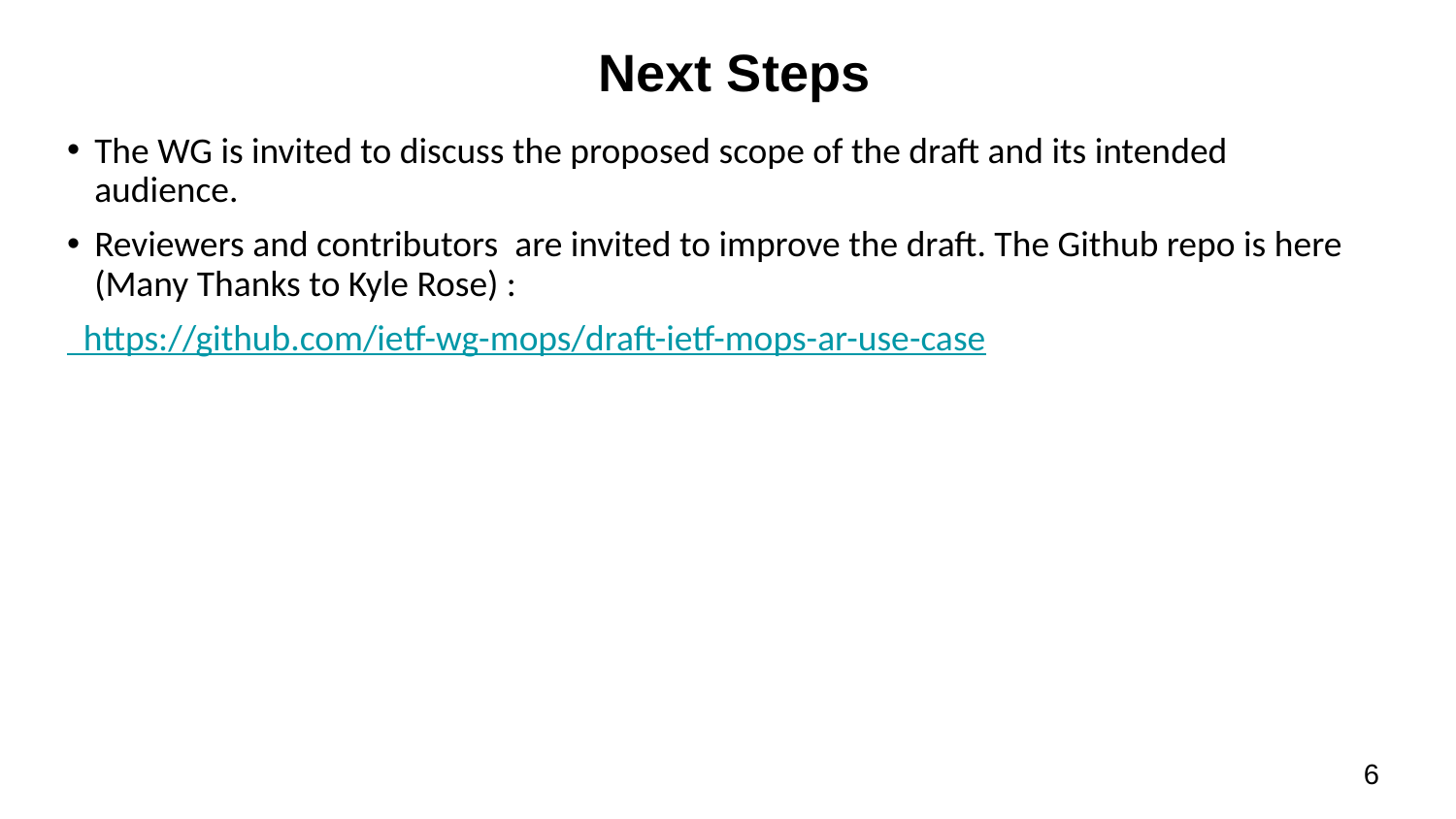

# Next Steps

The WG is invited to discuss the proposed scope of the draft and its intended audience.
Reviewers and contributors  are invited to improve the draft. The Github repo is here (Many Thanks to Kyle Rose) :
  https://github.com/ietf-wg-mops/draft-ietf-mops-ar-use-case

6